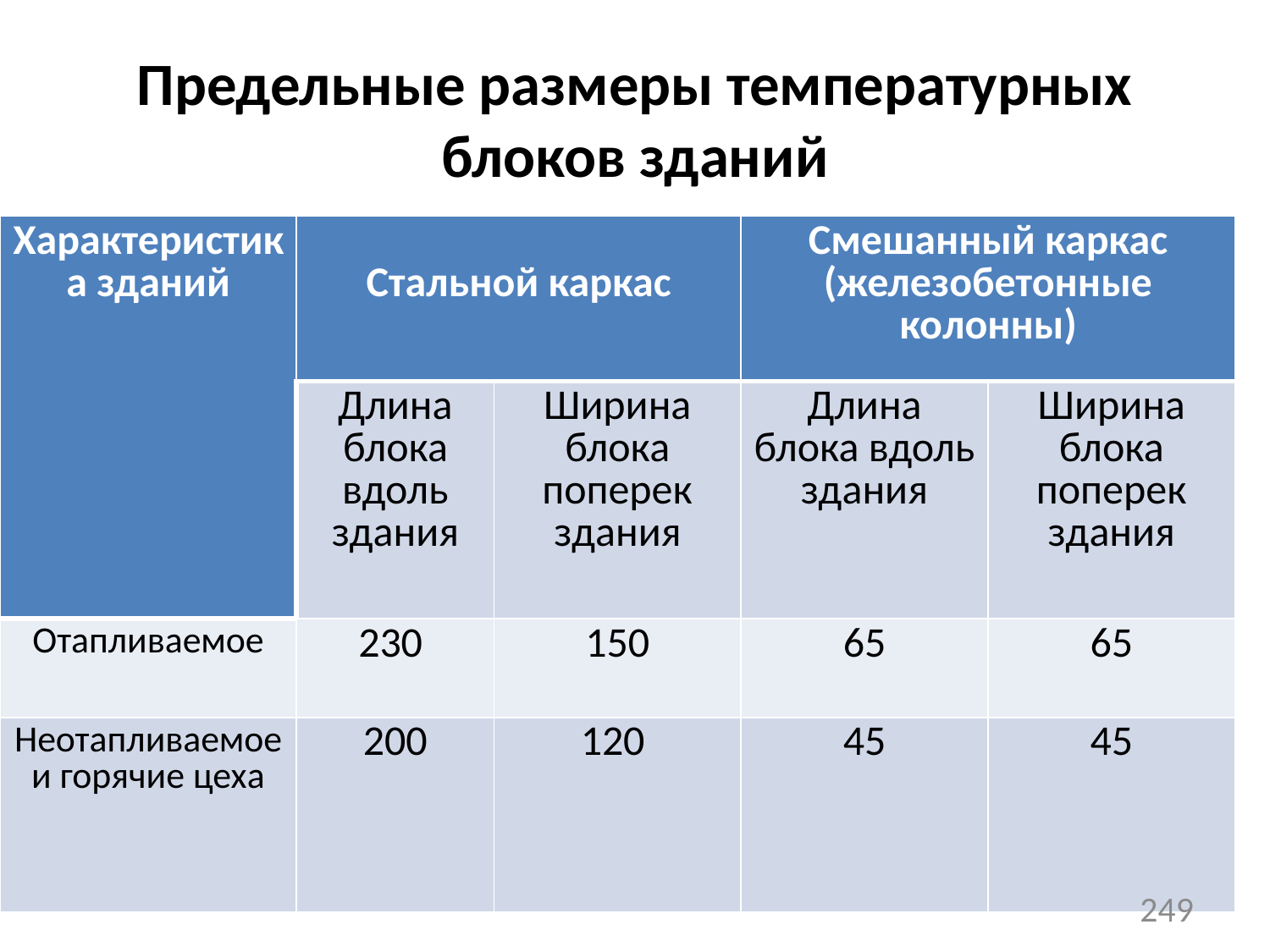

Предельные размеры температурных блоков зданий
| Характеристика зданий | Стальной каркас |  | Смешанный каркас (железобетонные колонны) |  |
| --- | --- | --- | --- | --- |
|  | Длина блока вдоль здания | Ширина блока поперек здания | Длина блока вдоль здания | Ширина блока поперек здания |
| Отапливаемое | 230 | 150 | 65 | 65 |
| Неотапливаемое и горячие цеха | 200 | 120 | 45 | 45 |
249